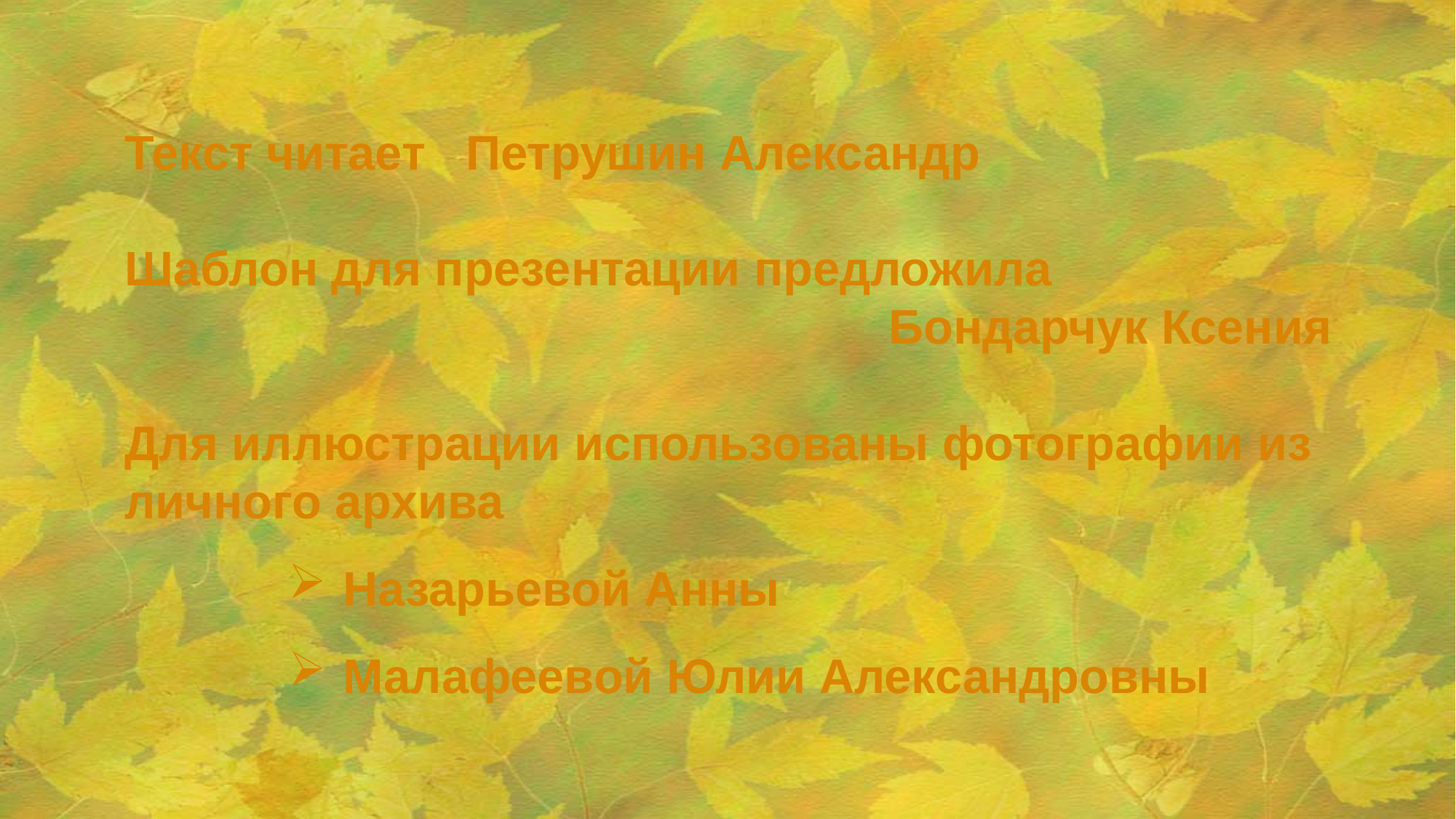

Текст читает   Петрушин Александр

Шаблон для презентации предложила
							Бондарчук Ксения

Для иллюстрации использованы фотографии из личного архива
Назарьевой Анны
Малафеевой Юлии Александровны